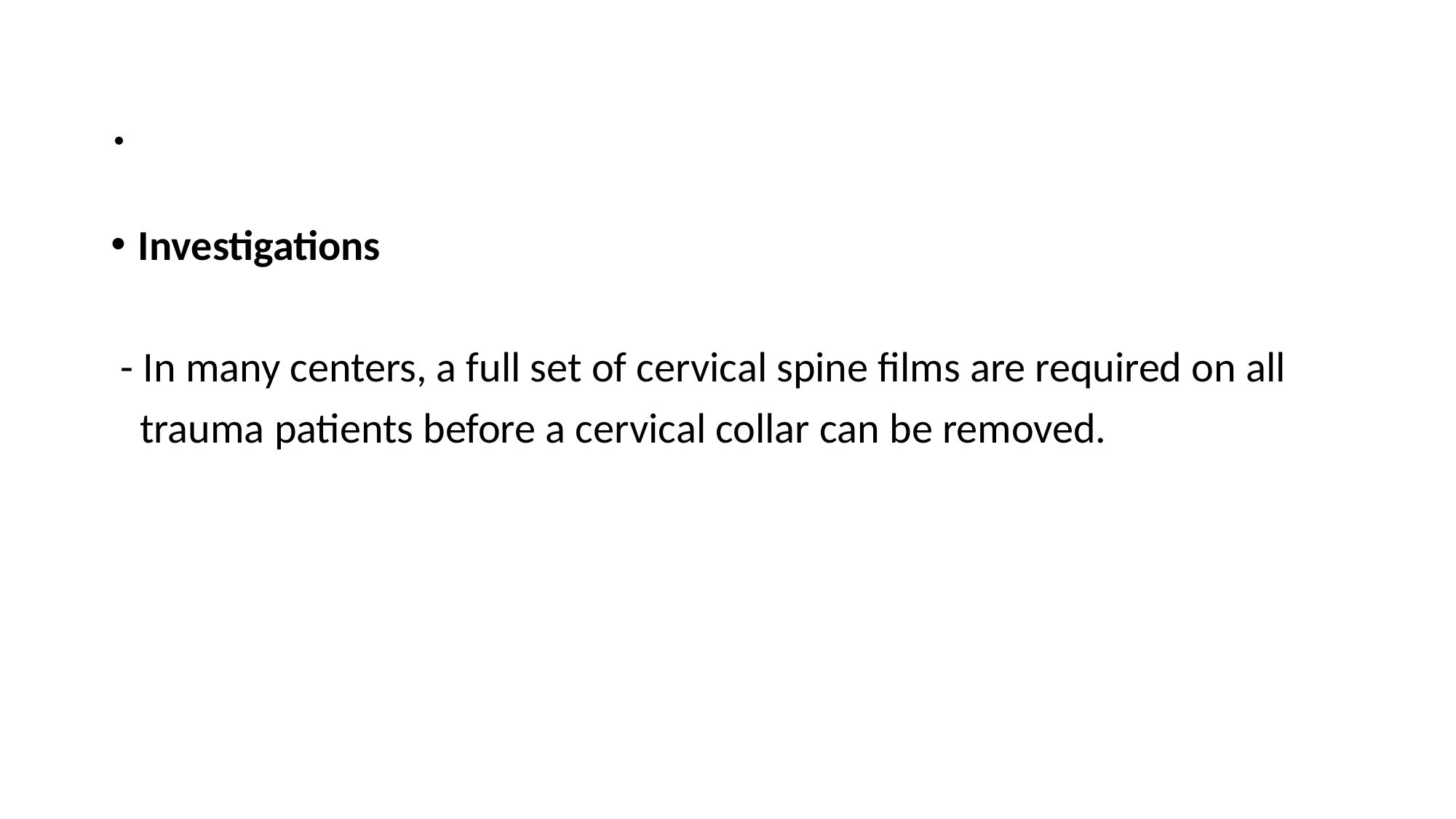

# .
Investigations

 - In many centers, a full set of cervical spine films are required on all
   trauma patients before a cervical collar can be removed.